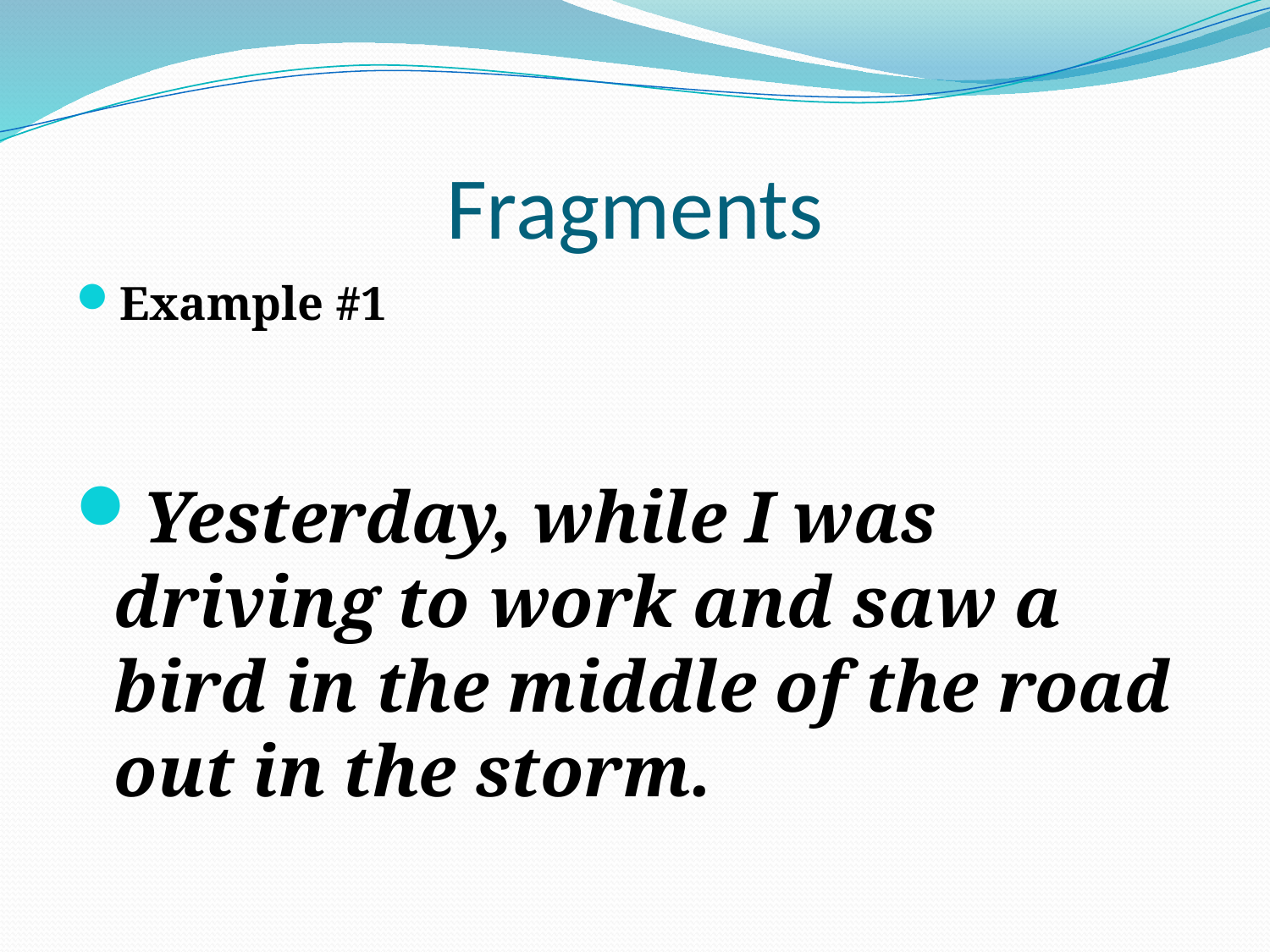

# Fragments
Example #1

Yesterday, while I was driving to work and saw a bird in the middle of the road out in the storm.